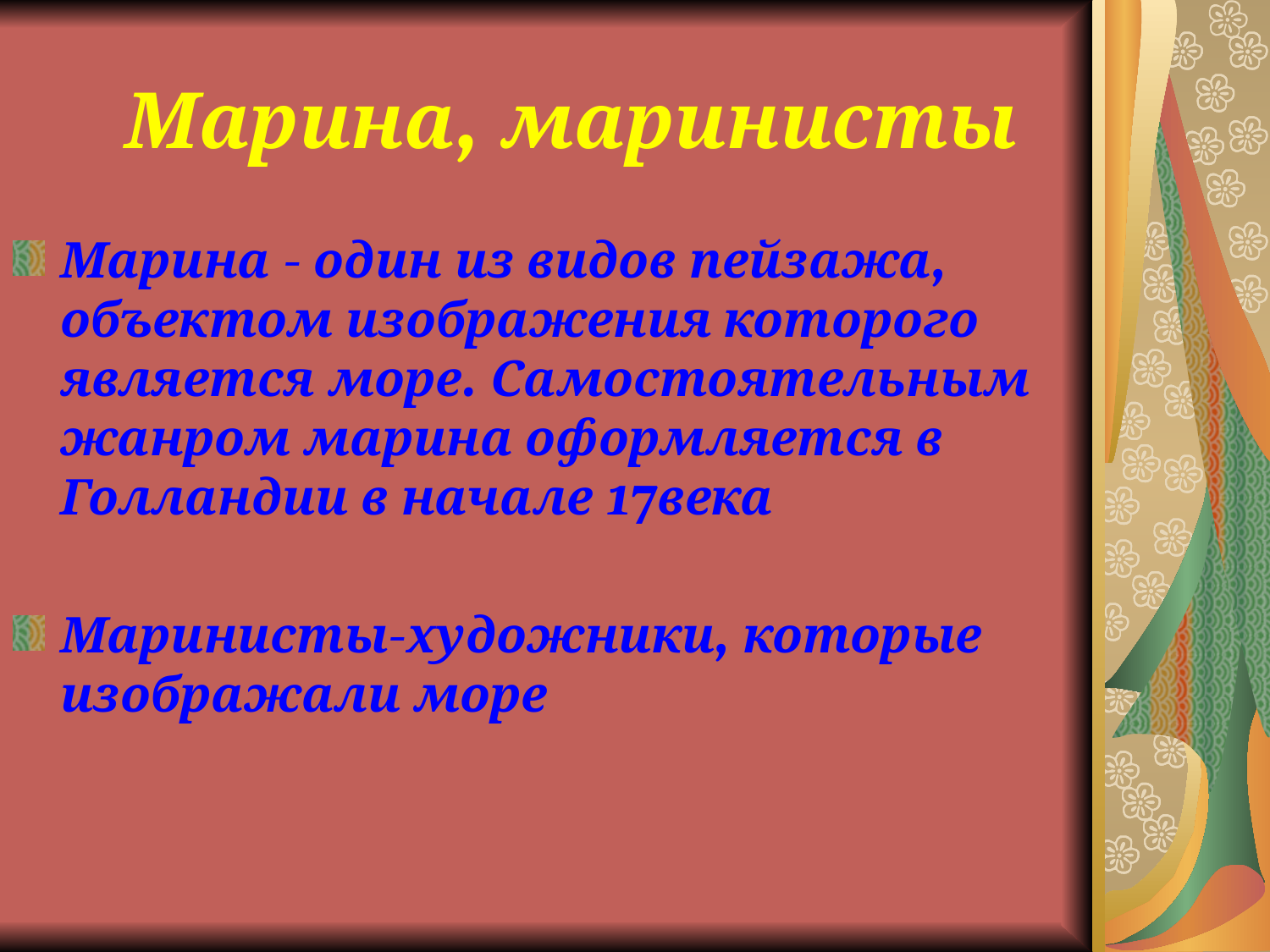

Марина, маринисты
Марина - один из видов пейзажа, объектом изображения которого является море. Самостоятельным жанром марина оформляется в Голландии в начале 17века

Маринисты-художники, которые изображали море